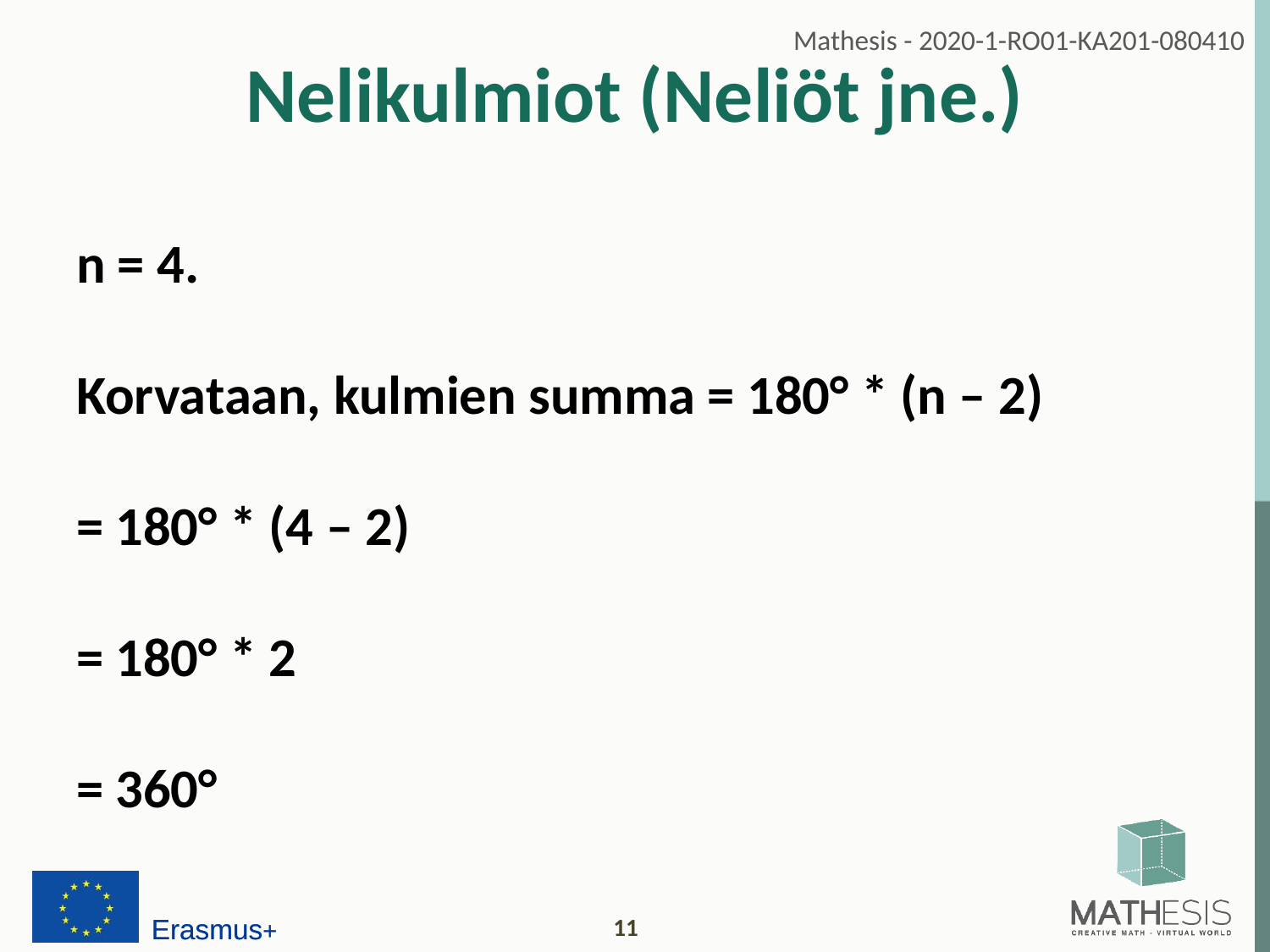

# Nelikulmiot (Neliöt jne.)
n = 4.

Korvataan, kulmien summa = 180° * (n – 2)

= 180° * (4 – 2)

= 180° * 2

= 360°